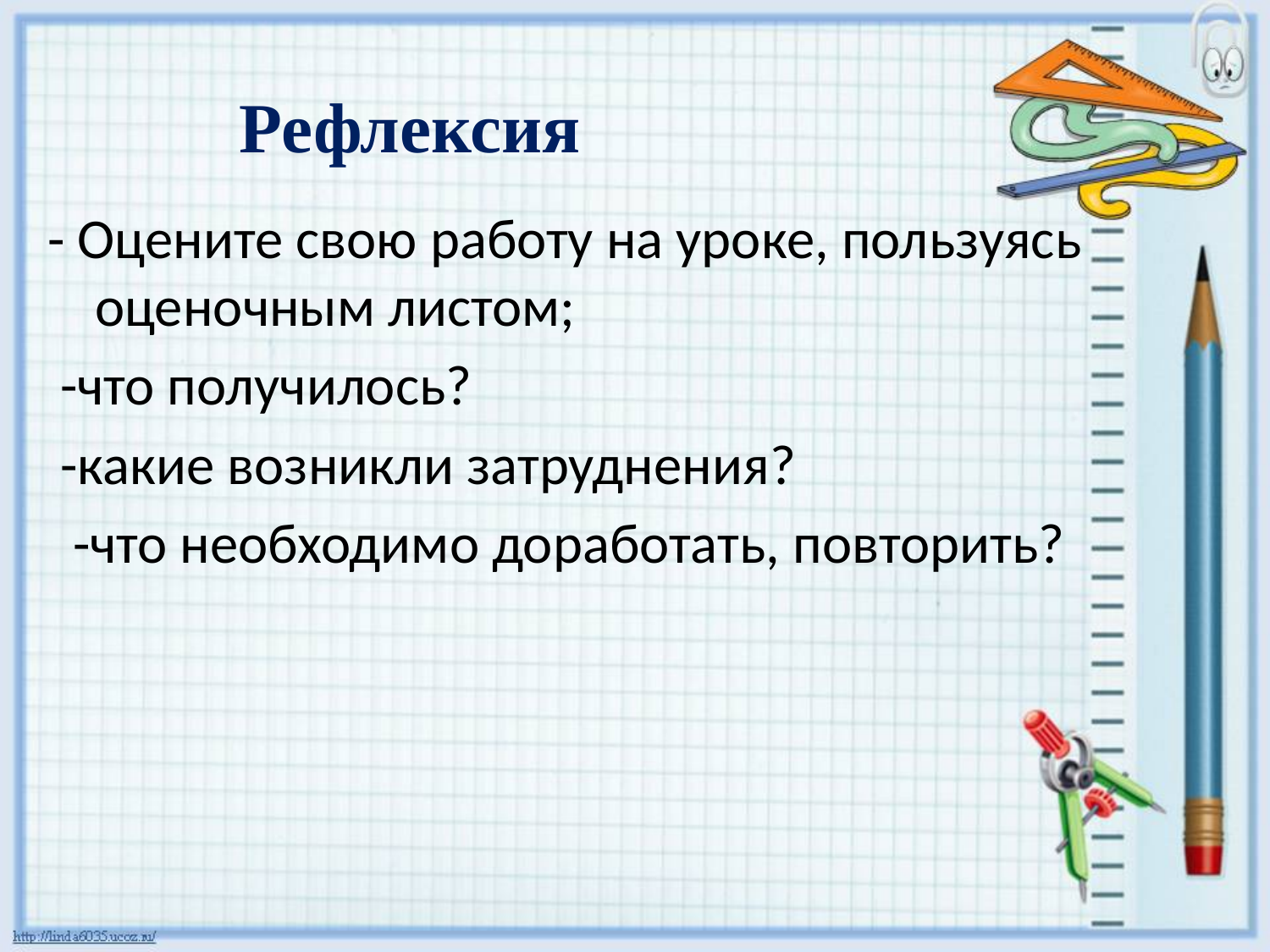

Рефлексия
- Оцените свою работу на уроке, пользуясь оценочным листом;
 -что получилось?
 -какие возникли затруднения?
  -что необходимо доработать, повторить?